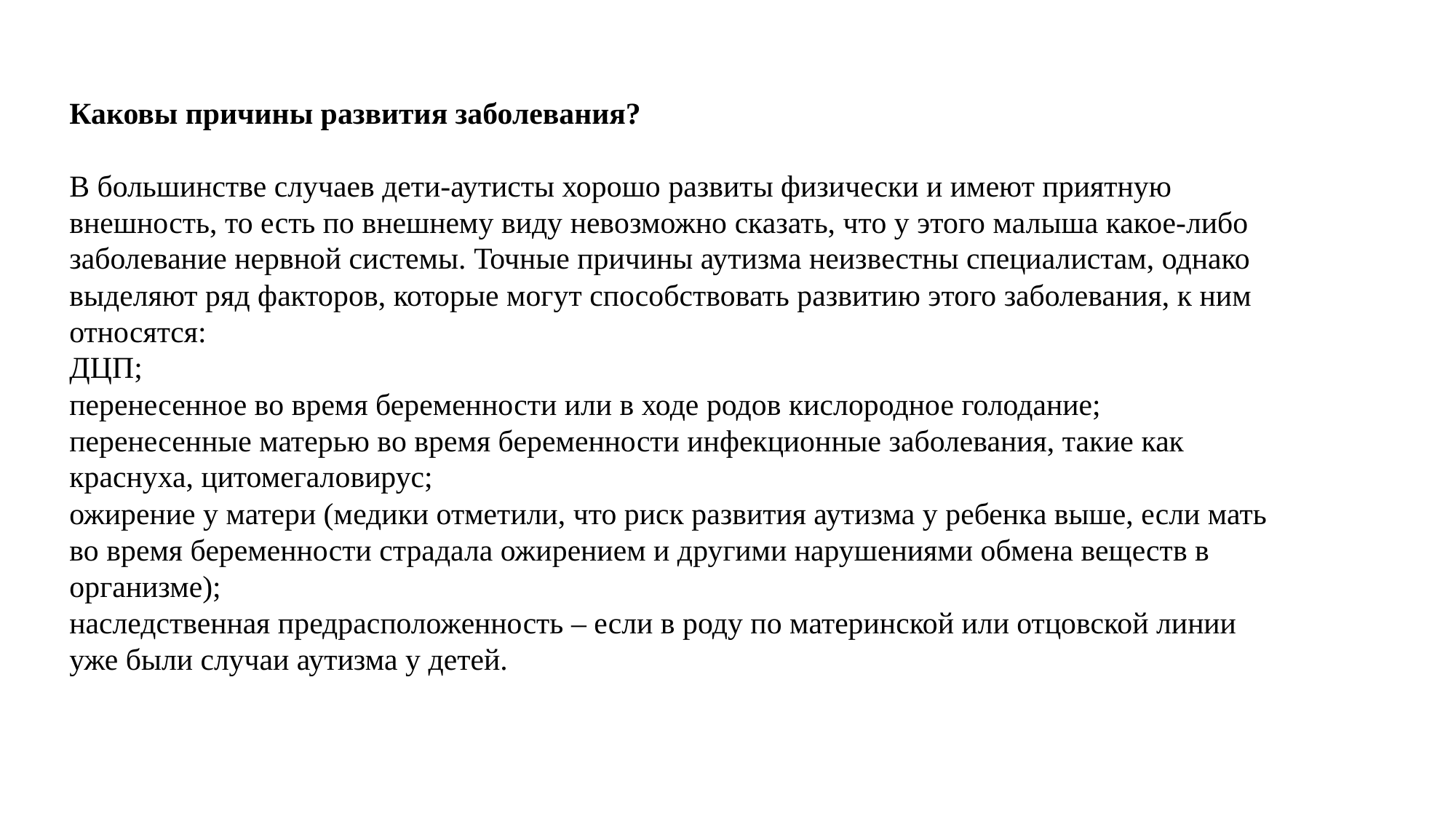

Каковы причины развития заболевания?

В большинстве случаев дети-аутисты хорошо развиты физически и имеют приятную внешность, то есть по внешнему виду невозможно сказать, что у этого малыша какое-либо заболевание нервной системы. Точные причины аутизма неизвестны специалистам, однако выделяют ряд факторов, которые могут способствовать развитию этого заболевания, к ним относятся:
ДЦП;
перенесенное во время беременности или в ходе родов кислородное голодание;
перенесенные матерью во время беременности инфекционные заболевания, такие как краснуха, цитомегаловирус;
ожирение у матери (медики отметили, что риск развития аутизма у ребенка выше, если мать во время беременности страдала ожирением и другими нарушениями обмена веществ в организме);
наследственная предрасположенность – если в роду по материнской или отцовской линии уже были случаи аутизма у детей.